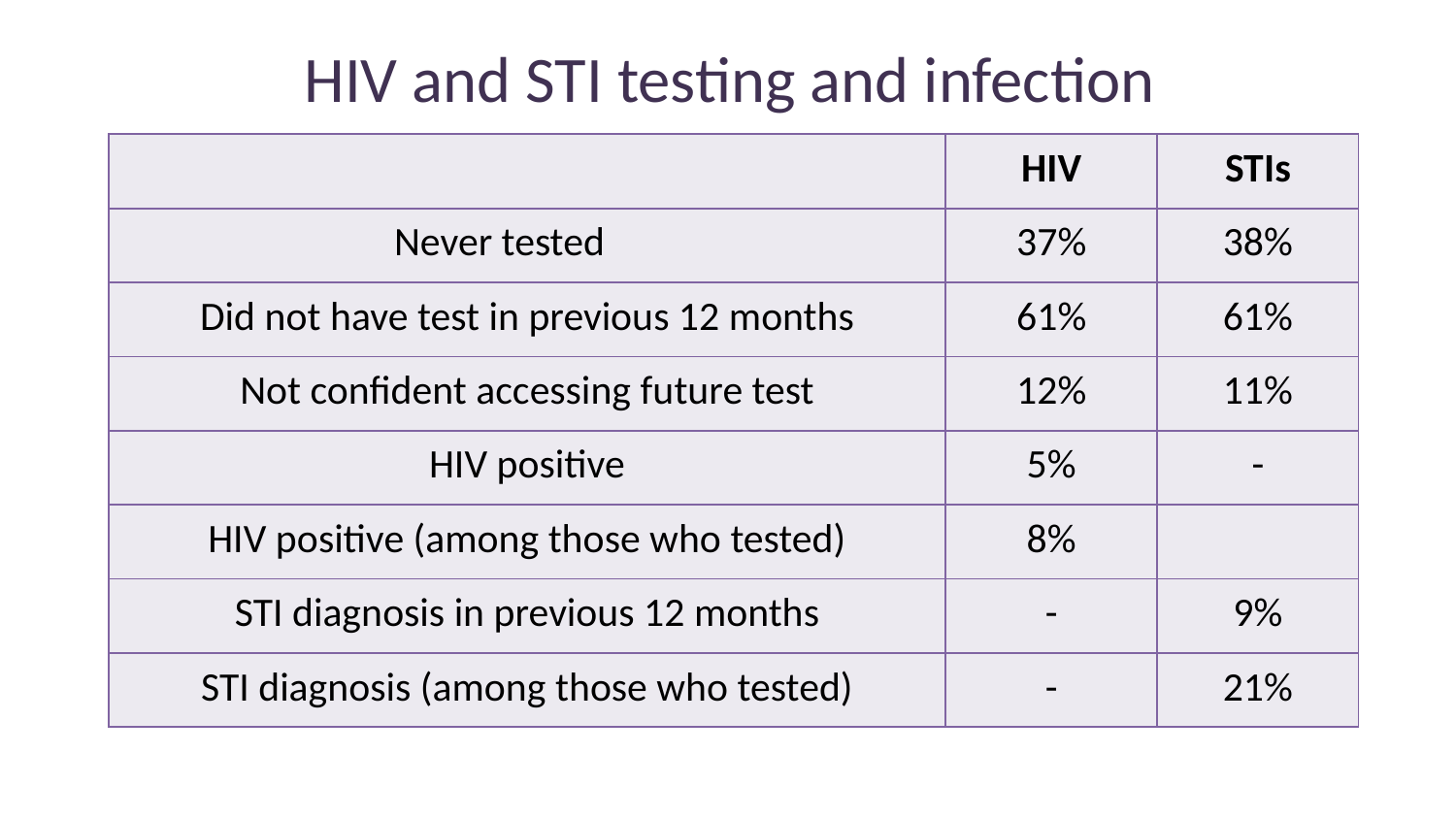

# HIV and STI testing and infection
|  | HIV | STIs |
| --- | --- | --- |
| Never tested | 37% | 38% |
| Did not have test in previous 12 months | 61% | 61% |
| Not confident accessing future test | 12% | 11% |
| HIV positive | 5% | - |
| HIV positive (among those who tested) | 8% |  |
| STI diagnosis in previous 12 months | - | 9% |
| STI diagnosis (among those who tested) | - | 21% |